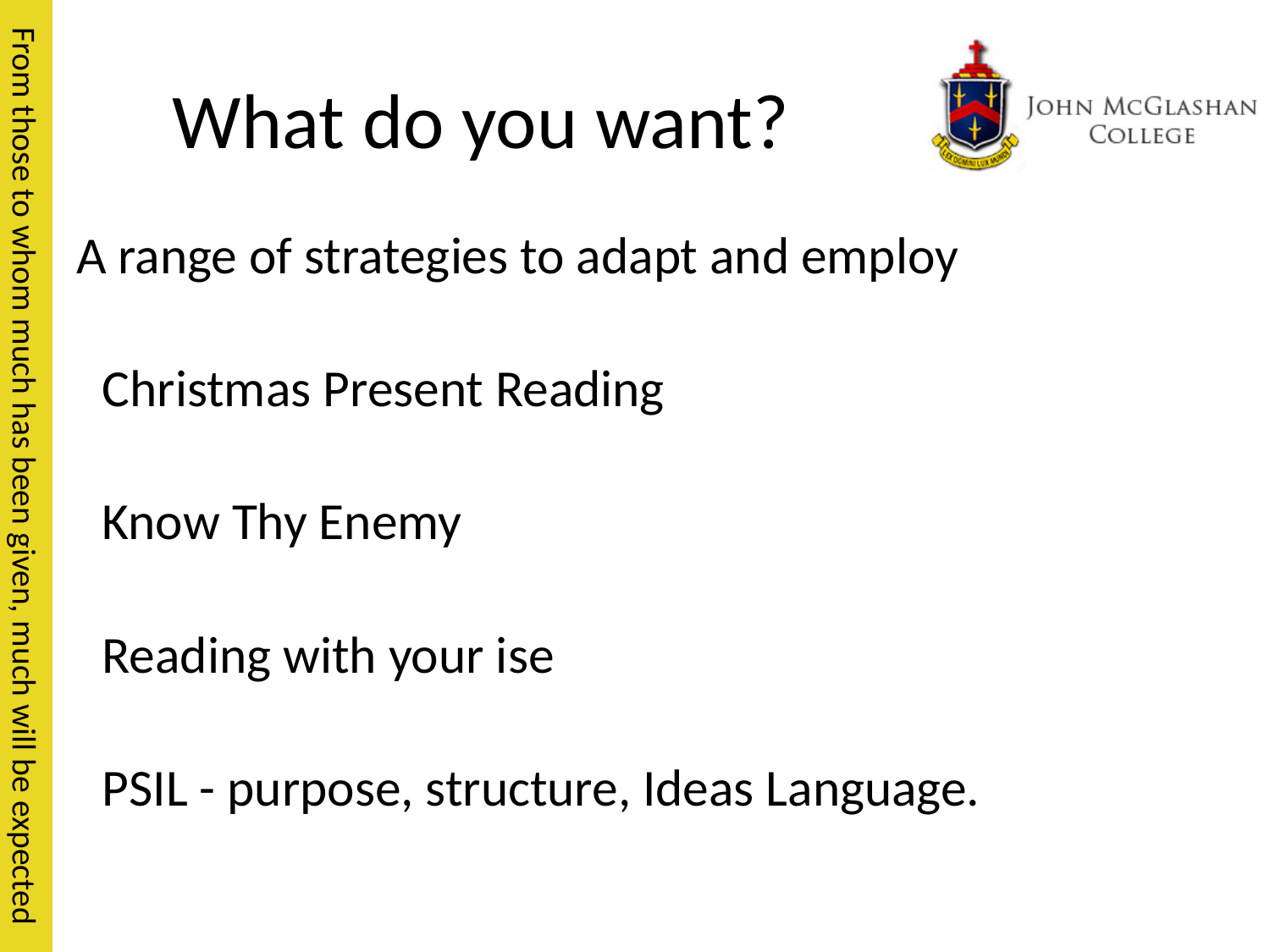

# What do you want?
A range of strategies to adapt and employ

Christmas Present Reading

Know Thy Enemy

Reading with your ise

PSIL - purpose, structure, Ideas Language.